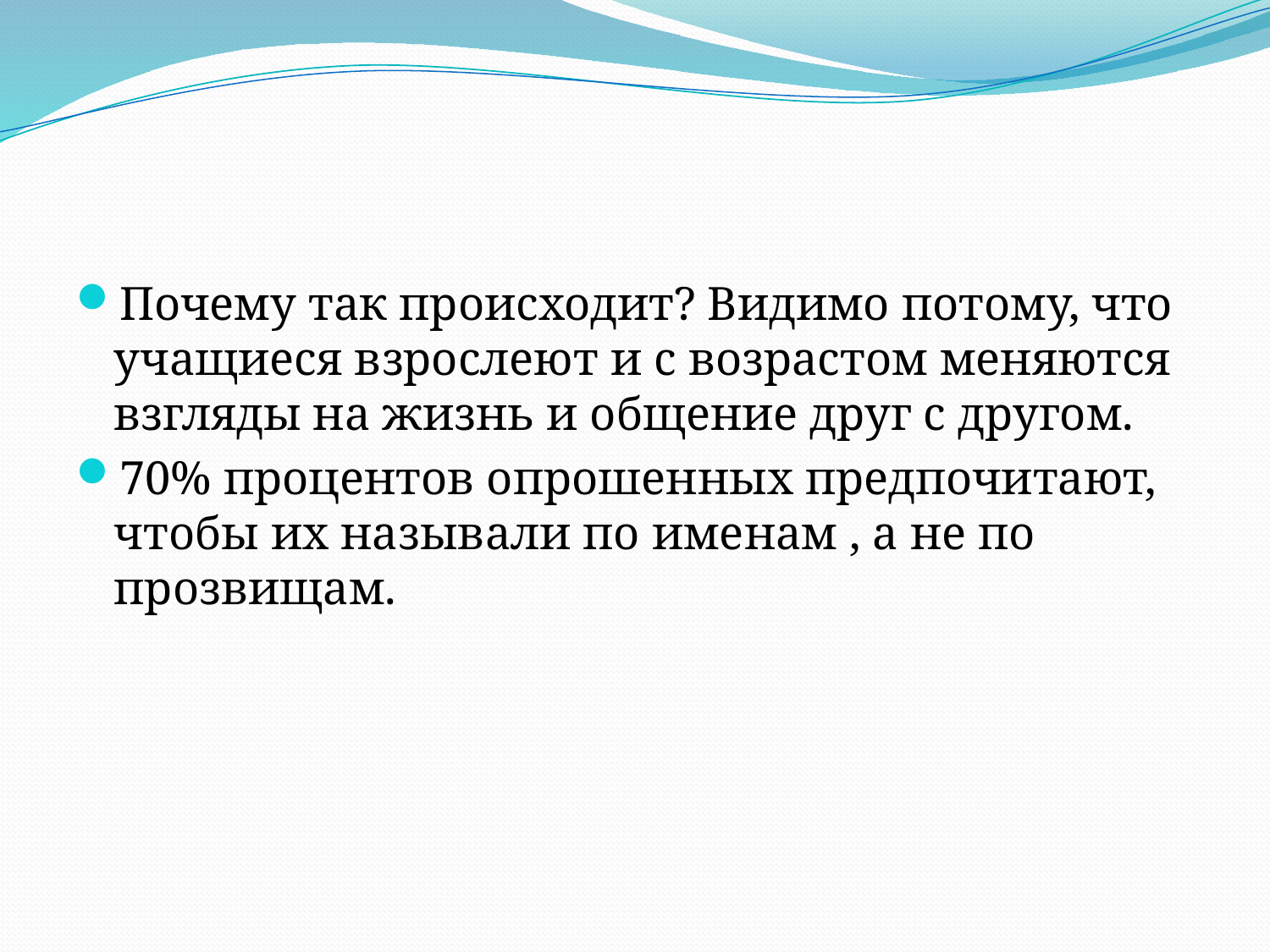

#
Почему так происходит? Видимо потому, что учащиеся взрослеют и с возрастом меняются взгляды на жизнь и общение друг с другом.
70% процентов опрошенных предпочитают, чтобы их называли по именам , а не по прозвищам.